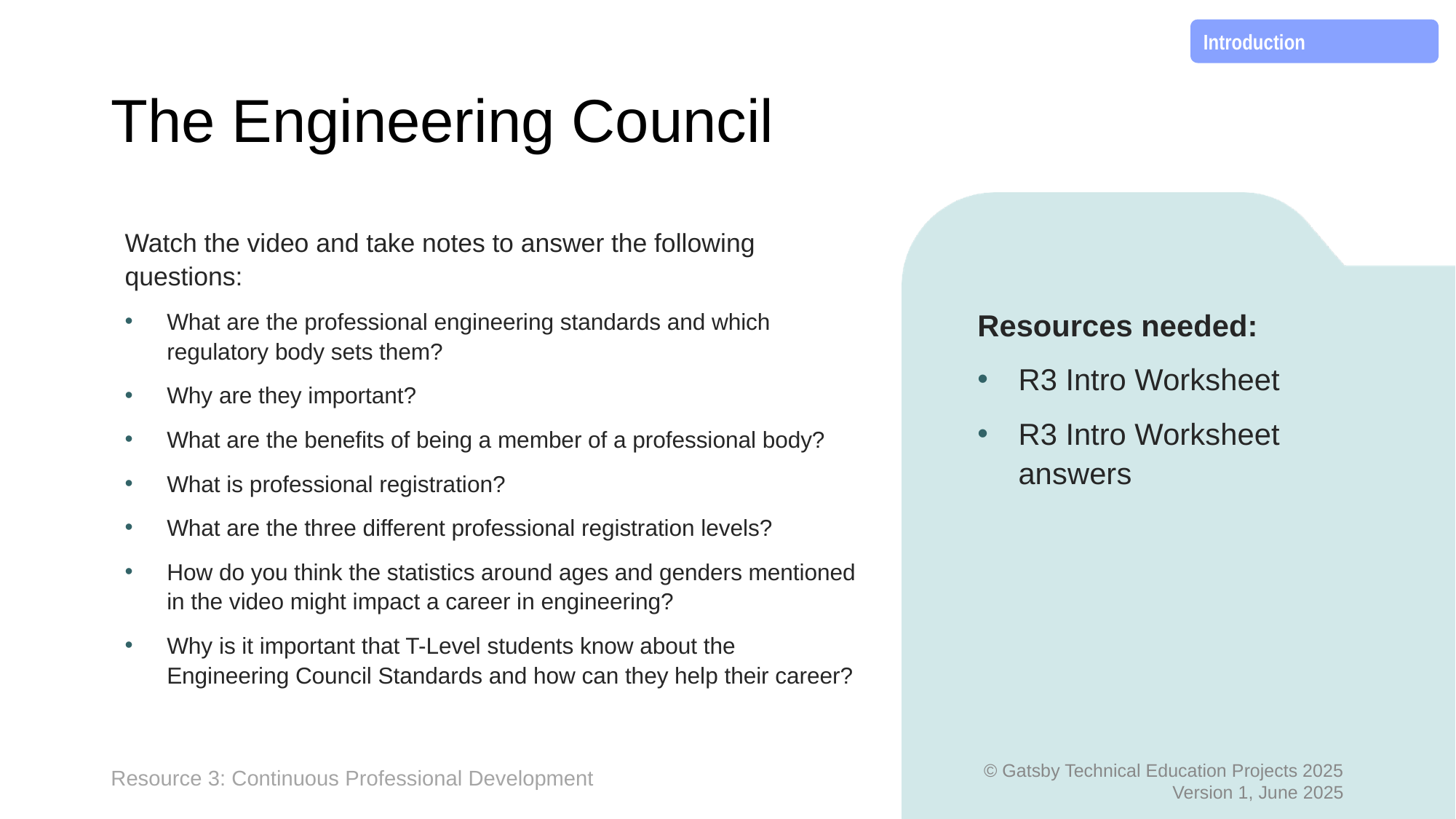

Introduction
# The Engineering Council
Watch the video and take notes to answer the following questions:
What are the professional engineering standards and which regulatory body sets them?
Why are they important?
What are the benefits of being a member of a professional body?
What is professional registration?
What are the three different professional registration levels?
How do you think the statistics around ages and genders mentioned in the video might impact a career in engineering?
Why is it important that T-Level students know about the Engineering Council Standards and how can they help their career?
Resources needed:
R3 Intro Worksheet
R3 Intro Worksheet answers